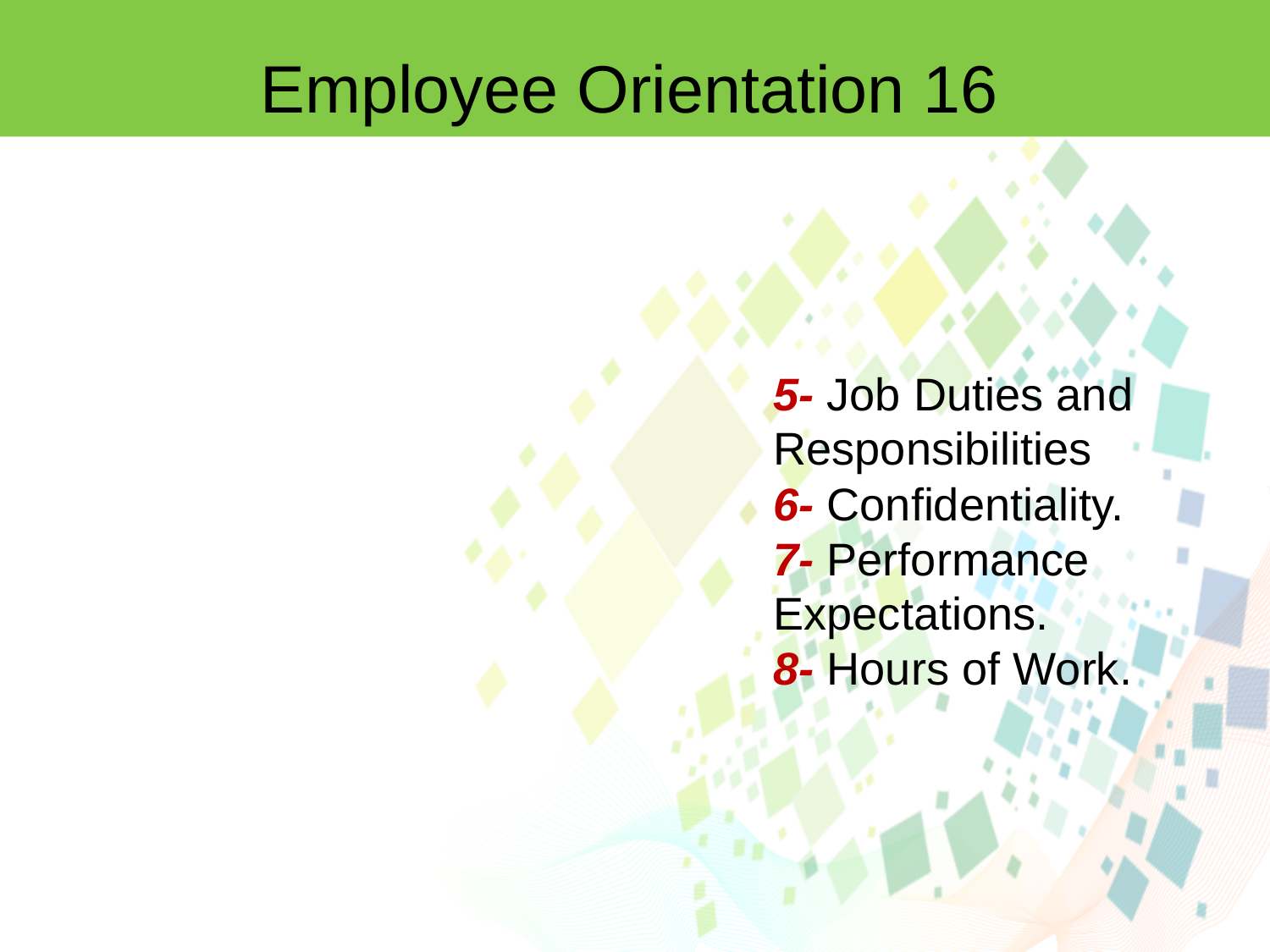

Employee Orientation 16
5- Job Duties and Responsibilities
6- Confidentiality.
7- Performance Expectations.
8- Hours of Work.